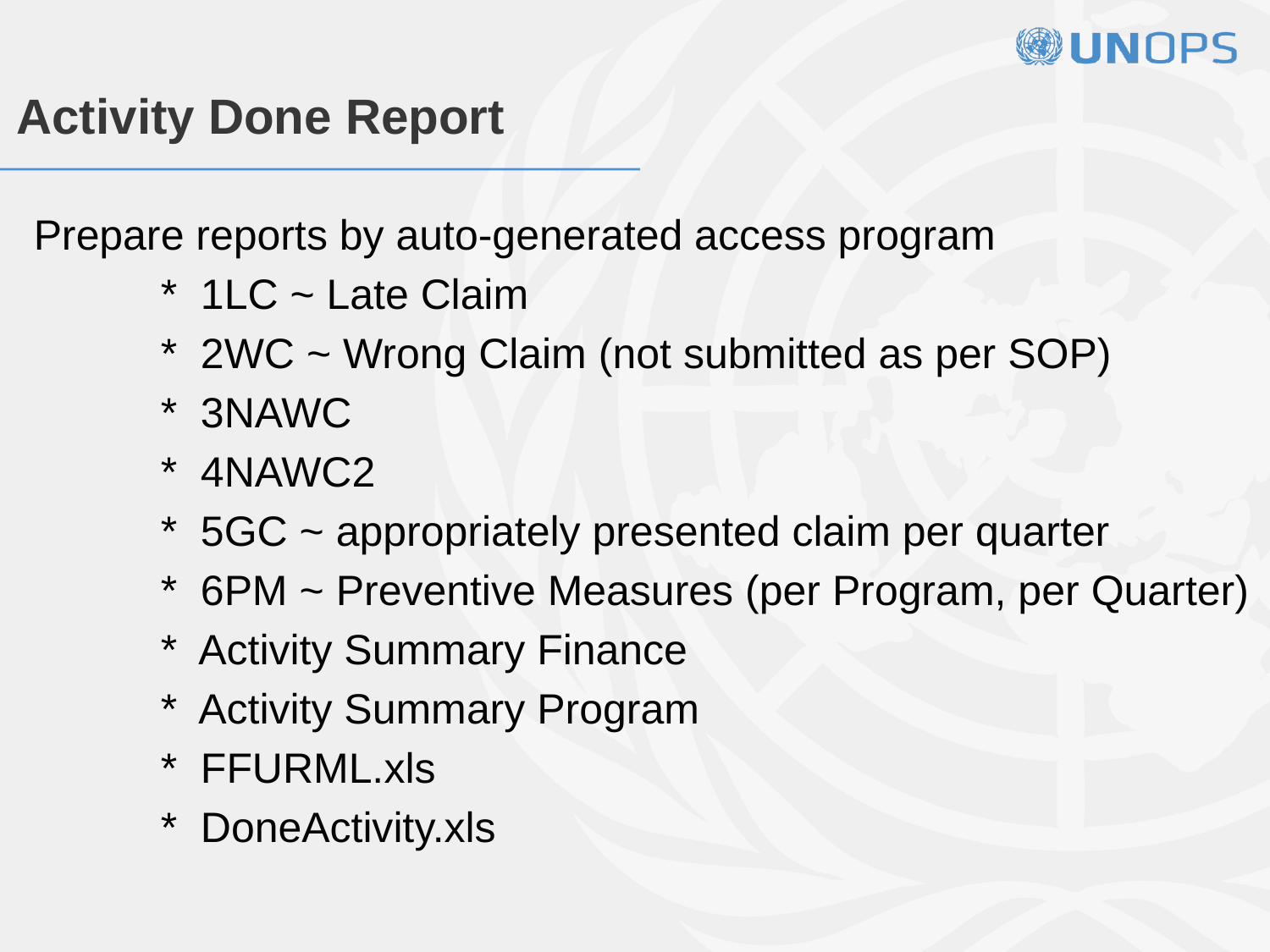

Activity Done Report
Prepare reports by auto-generated access program
	*  1LC ~ Late Claim
	*  2WC ~ Wrong Claim (not submitted as per SOP)
	*  3NAWC
	*  4NAWC2
	*  5GC ~ appropriately presented claim per quarter
	*  6PM ~ Preventive Measures (per Program, per Quarter)
	*  Activity Summary Finance
	*  Activity Summary Program
	*  FFURML.xls
	*  DoneActivity.xls